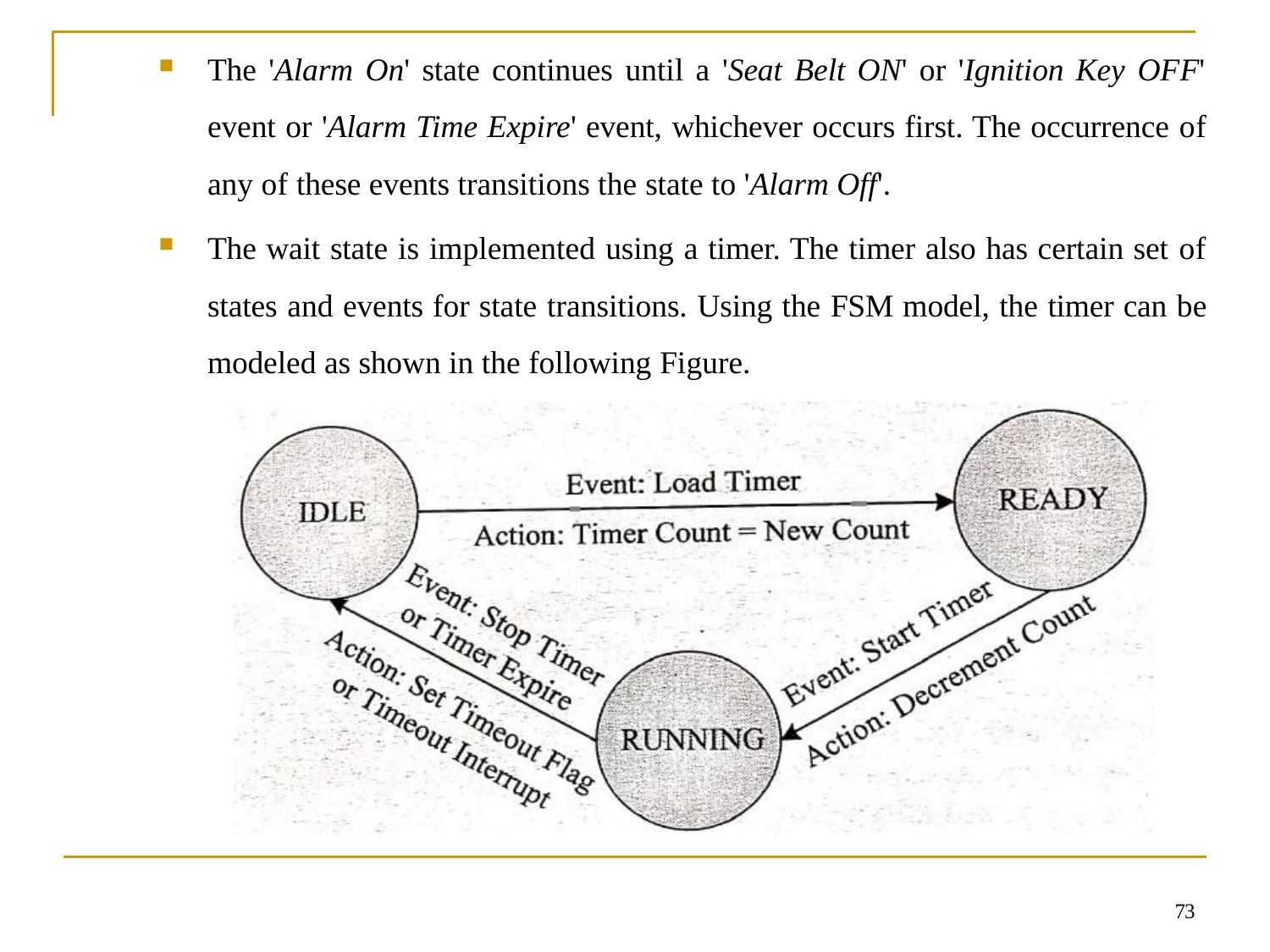

The 'Alarm On' state continues until a 'Seat Belt ON' or 'Ignition Key OFF'  event or 'Alarm Time Expire' event, whichever occurs first. The occurrence of  any of these events transitions the state to 'Alarm Off'.
The wait state is implemented using a timer. The timer also has certain set of  states and events for state transitions. Using the FSM model, the timer can be  modeled as shown in the following Figure.

73